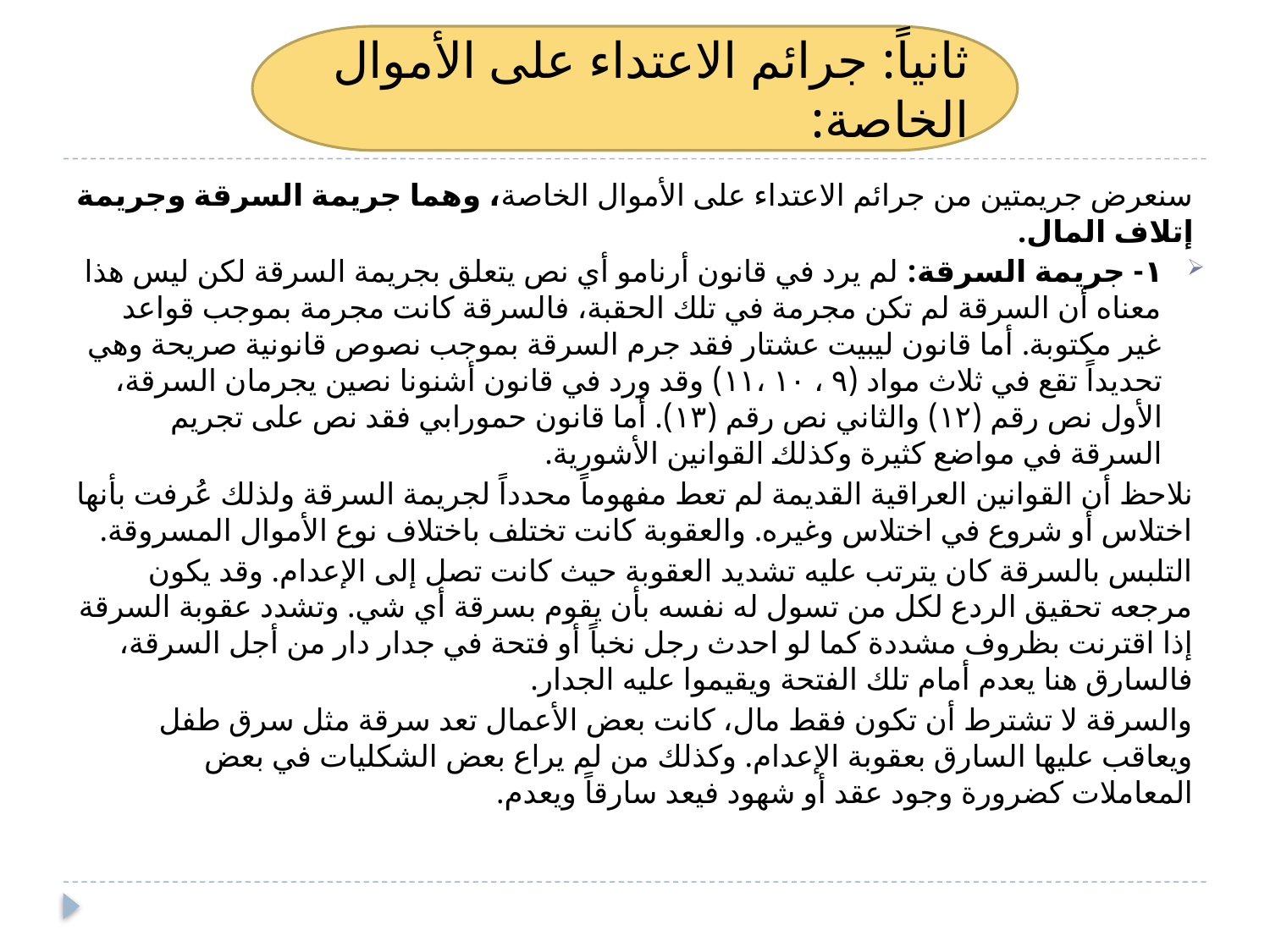

ثانياً: جرائم الاعتداء على الأموال الخاصة:
سنعرض جريمتين من جرائم الاعتداء على الأموال الخاصة، وهما جريمة السرقة وجريمة إتلاف المال.
١- جريمة السرقة: لم يرد في قانون أرنامو أي نص يتعلق بجريمة السرقة لكن ليس هذا معناه أن السرقة لم تكن مجرمة في تلك الحقبة، فالسرقة كانت مجرمة بموجب قواعد غير مكتوبة. أما قانون ليبيت عشتار فقد جرم السرقة بموجب نصوص قانونية صريحة وهي تحديداً تقع في ثلاث مواد (٩ ، ١٠ ،١١) وقد ورد في قانون أشنونا نصين يجرمان السرقة، الأول نص رقم (١٢) والثاني نص رقم (١٣). أما قانون حمورابي فقد نص على تجريم السرقة في مواضع كثيرة وكذلك القوانين الأشورية.
نلاحظ أن القوانين العراقية القديمة لم تعط مفهوماً محدداً لجريمة السرقة ولذلك عُرفت بأنها اختلاس أو شروع في اختلاس وغيره. والعقوبة كانت تختلف باختلاف نوع الأموال المسروقة.
التلبس بالسرقة كان يترتب عليه تشديد العقوبة حيث كانت تصل إلى الإعدام. وقد يكون مرجعه تحقيق الردع لكل من تسول له نفسه بأن يقوم بسرقة أي شي. وتشدد عقوبة السرقة إذا اقترنت بظروف مشددة كما لو احدث رجل نخباً أو فتحة في جدار دار من أجل السرقة، فالسارق هنا يعدم أمام تلك الفتحة ويقيموا عليه الجدار.
والسرقة لا تشترط أن تكون فقط مال، كانت بعض الأعمال تعد سرقة مثل سرق طفل ويعاقب عليها السارق بعقوبة الإعدام. وكذلك من لم يراع بعض الشكليات في بعض المعاملات كضرورة وجود عقد أو شهود فيعد سارقاً ويعدم.